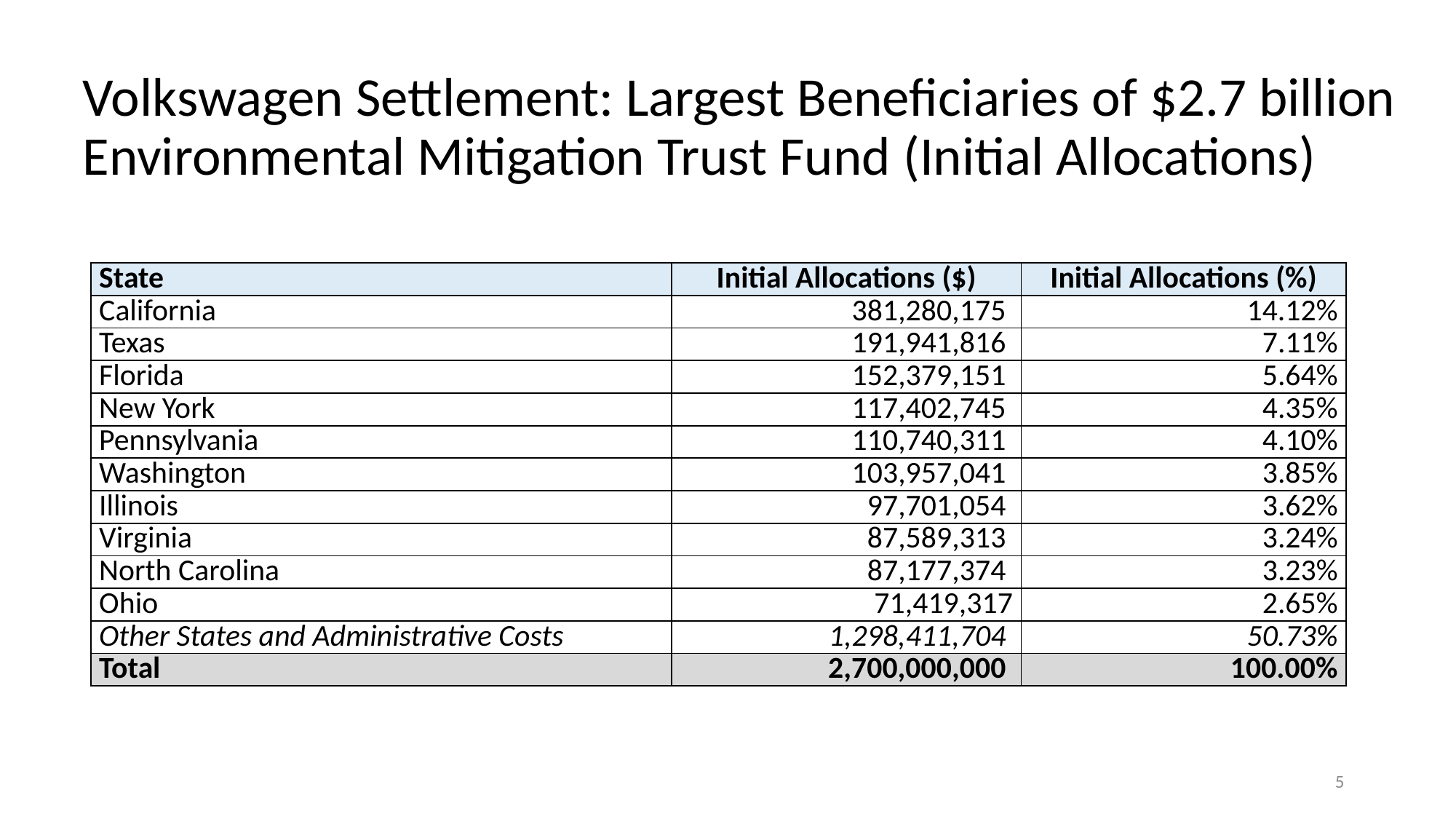

# Volkswagen Settlement: Largest Beneficiaries of $2.7 billion Environmental Mitigation Trust Fund (Initial Allocations)
| State | Initial Allocations ($) | Initial Allocations (%) |
| --- | --- | --- |
| California | 381,280,175 | 14.12% |
| Texas | 191,941,816 | 7.11% |
| Florida | 152,379,151 | 5.64% |
| New York | 117,402,745 | 4.35% |
| Pennsylvania | 110,740,311 | 4.10% |
| Washington | 103,957,041 | 3.85% |
| Illinois | 97,701,054 | 3.62% |
| Virginia | 87,589,313 | 3.24% |
| North Carolina | 87,177,374 | 3.23% |
| Ohio | 71,419,317 | 2.65% |
| Other States and Administrative Costs | 1,298,411,704 | 50.73% |
| Total | 2,700,000,000 | 100.00% |
5